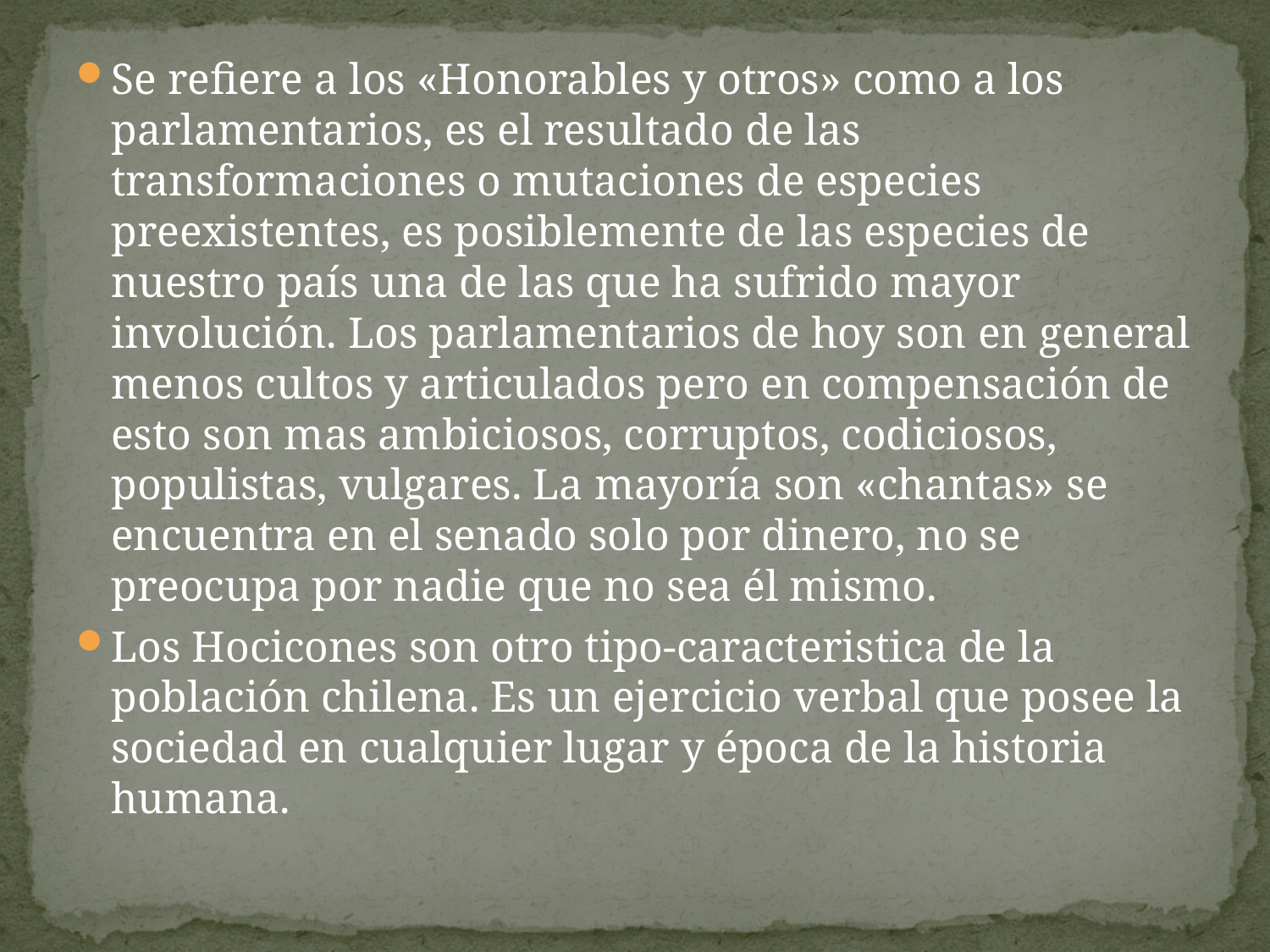

Se refiere a los «Honorables y otros» como a los parlamentarios, es el resultado de las transformaciones o mutaciones de especies preexistentes, es posiblemente de las especies de nuestro país una de las que ha sufrido mayor involución. Los parlamentarios de hoy son en general menos cultos y articulados pero en compensación de esto son mas ambiciosos, corruptos, codiciosos, populistas, vulgares. La mayoría son «chantas» se encuentra en el senado solo por dinero, no se preocupa por nadie que no sea él mismo.
Los Hocicones son otro tipo-caracteristica de la población chilena. Es un ejercicio verbal que posee la sociedad en cualquier lugar y época de la historia humana.